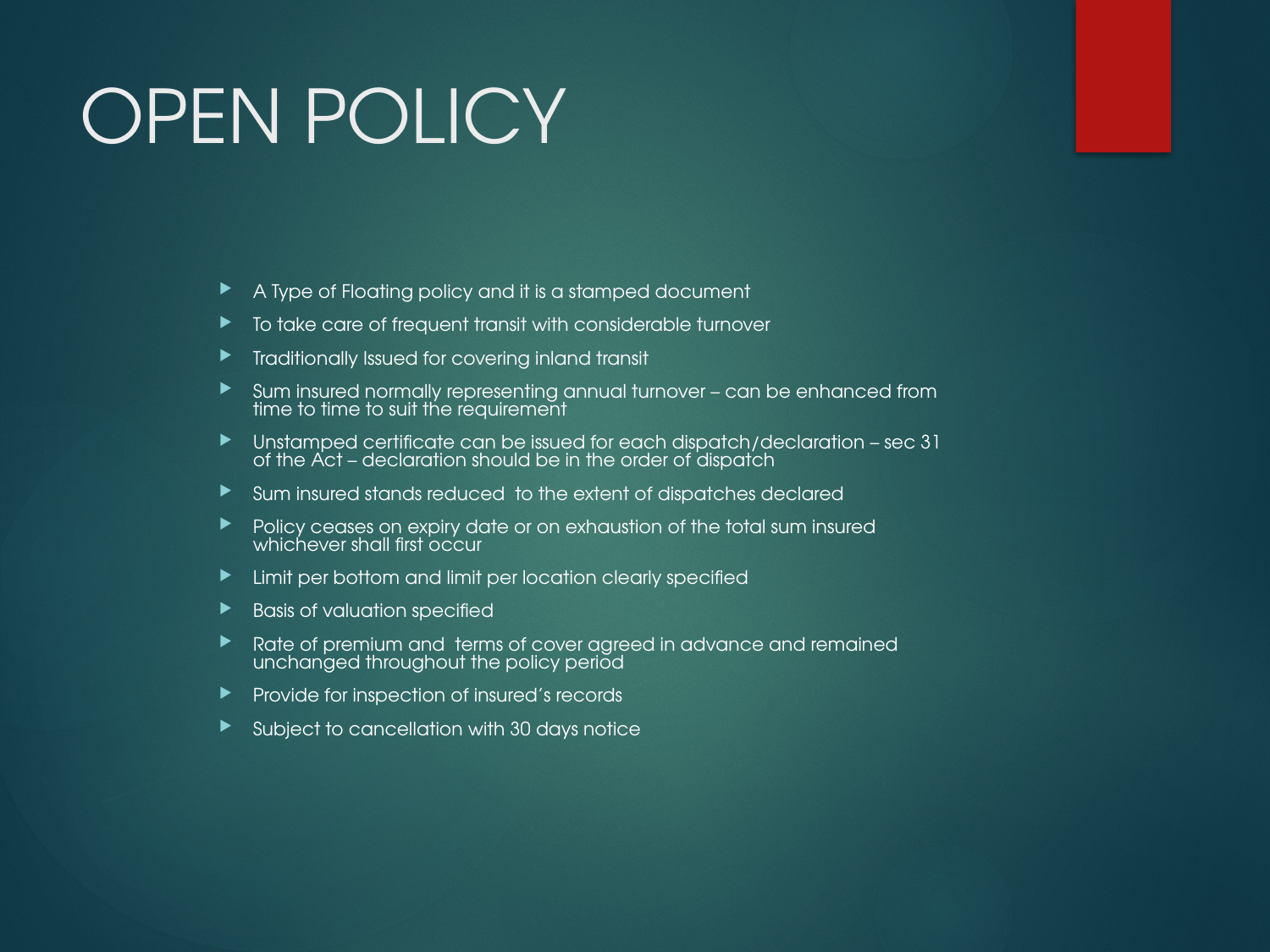

# OPEN POLICY
A Type of Floating policy and it is a stamped document
To take care of frequent transit with considerable turnover
Traditionally Issued for covering inland transit
Sum insured normally representing annual turnover – can be enhanced from time to time to suit the requirement
Unstamped certificate can be issued for each dispatch/declaration – sec 31 of the Act – declaration should be in the order of dispatch
Sum insured stands reduced  to the extent of dispatches declared
Policy ceases on expiry date or on exhaustion of the total sum insured whichever shall first occur
Limit per bottom and limit per location clearly specified
Basis of valuation specified
Rate of premium and  terms of cover agreed in advance and remained unchanged throughout the policy period
Provide for inspection of insured’s records
Subject to cancellation with 30 days notice